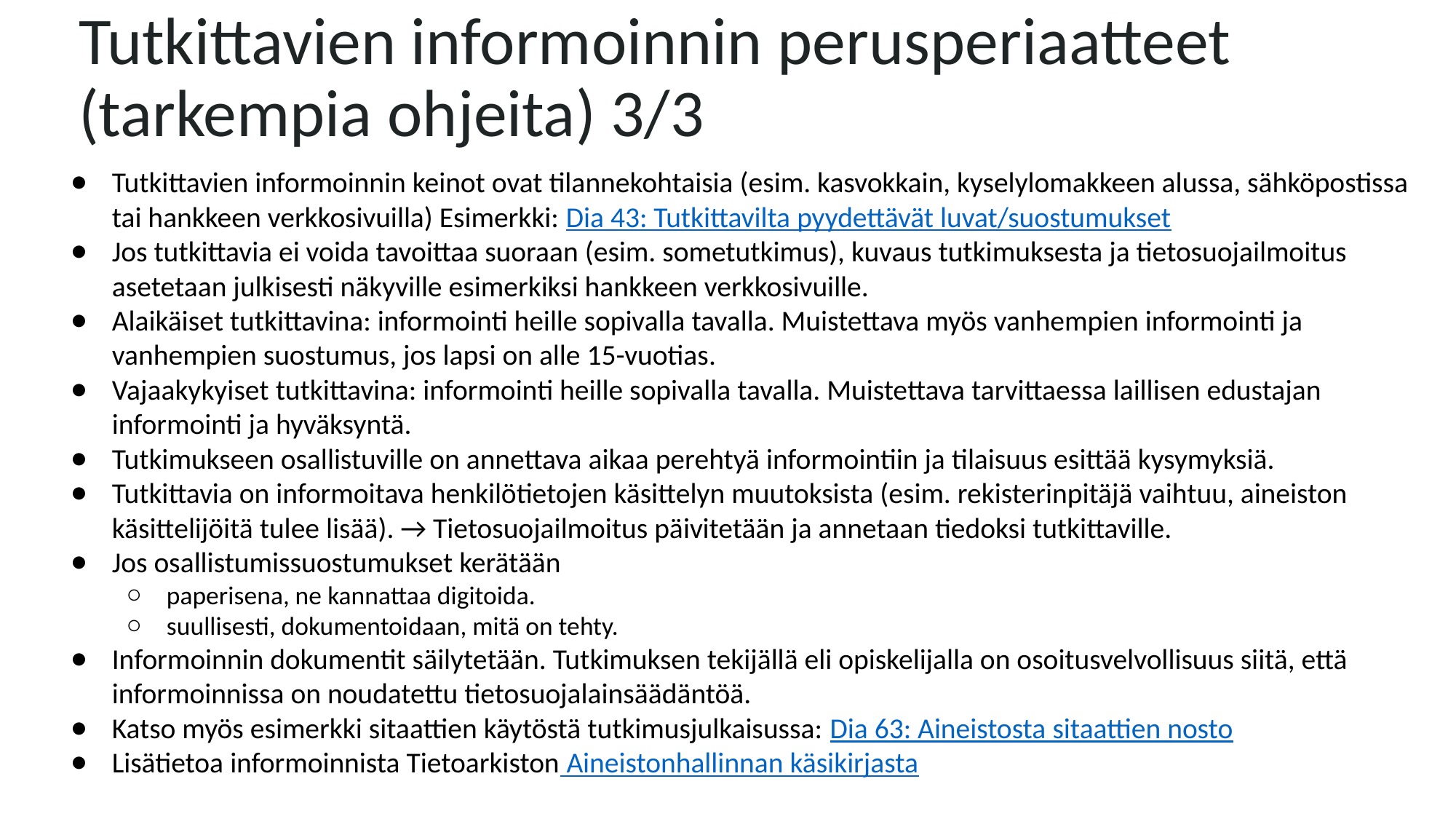

# Tutkittavien informoinnin perusperiaatteet (tarkempia ohjeita) 3/3
Tutkittavien informoinnin keinot ovat tilannekohtaisia (esim. kasvokkain, kyselylomakkeen alussa, sähköpostissa tai hankkeen verkkosivuilla) Esimerkki: Dia 43: Tutkittavilta pyydettävät luvat/suostumukset
Jos tutkittavia ei voida tavoittaa suoraan (esim. sometutkimus), kuvaus tutkimuksesta ja tietosuojailmoitus asetetaan julkisesti näkyville esimerkiksi hankkeen verkkosivuille.
Alaikäiset tutkittavina: informointi heille sopivalla tavalla. Muistettava myös vanhempien informointi ja vanhempien suostumus, jos lapsi on alle 15-vuotias.
Vajaakykyiset tutkittavina: informointi heille sopivalla tavalla. Muistettava tarvittaessa laillisen edustajan informointi ja hyväksyntä.
Tutkimukseen osallistuville on annettava aikaa perehtyä informointiin ja tilaisuus esittää kysymyksiä.
Tutkittavia on informoitava henkilötietojen käsittelyn muutoksista (esim. rekisterinpitäjä vaihtuu, aineiston käsittelijöitä tulee lisää). → Tietosuojailmoitus päivitetään ja annetaan tiedoksi tutkittaville.
Jos osallistumissuostumukset kerätään
paperisena, ne kannattaa digitoida.
suullisesti, dokumentoidaan, mitä on tehty.
Informoinnin dokumentit säilytetään. Tutkimuksen tekijällä eli opiskelijalla on osoitusvelvollisuus siitä, että informoinnissa on noudatettu tietosuojalainsäädäntöä.
Katso myös esimerkki sitaattien käytöstä tutkimusjulkaisussa: Dia 63: Aineistosta sitaattien nosto
Lisätietoa informoinnista Tietoarkiston Aineistonhallinnan käsikirjasta